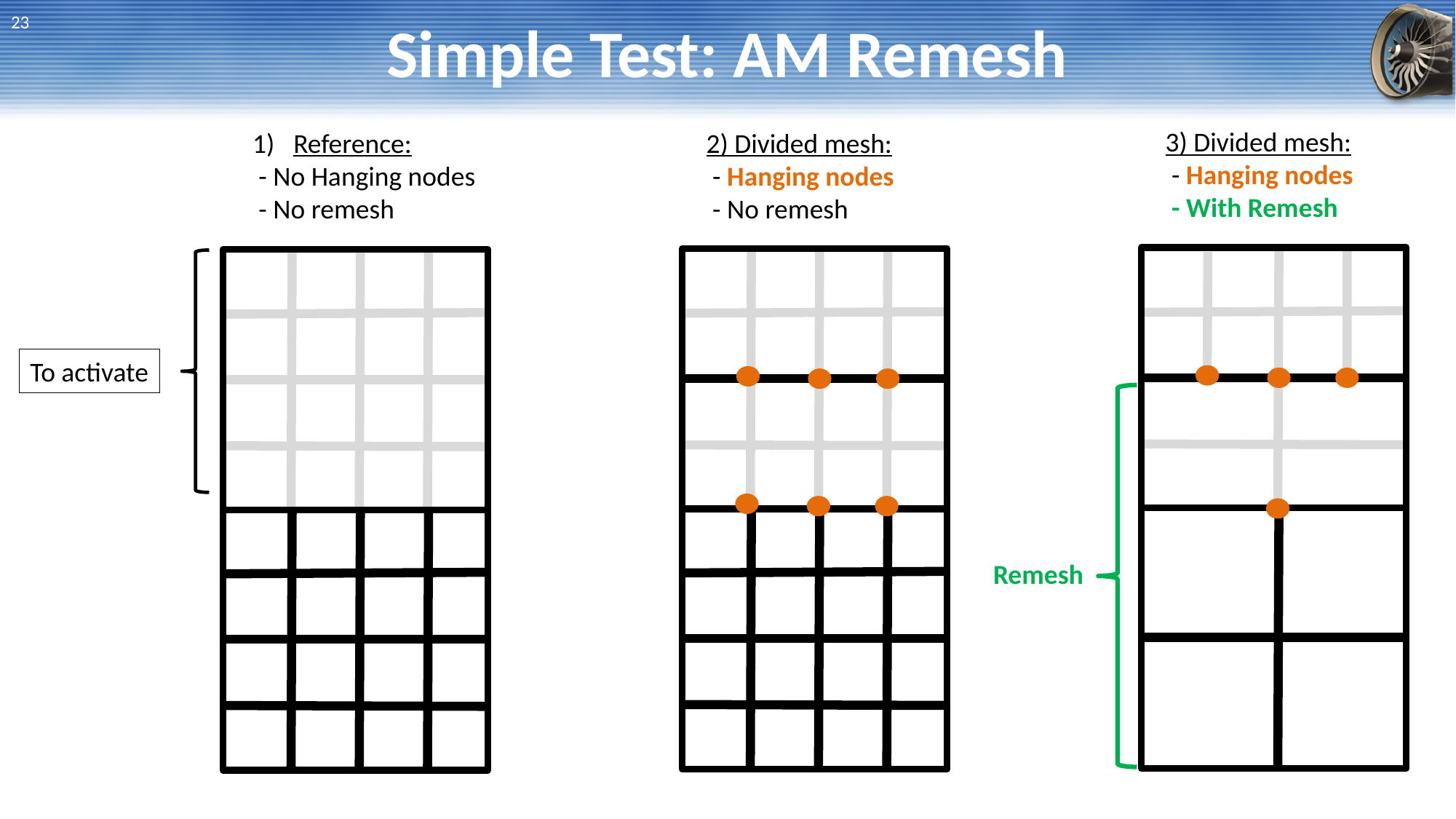

# Simple Test: AM Remesh
23
3) Divided mesh:
 - Hanging nodes
 - With Remesh
Reference:
 - No Hanging nodes
 - No remesh
2) Divided mesh:
 - Hanging nodes
 - No remesh

To activate

Remesh
23
23